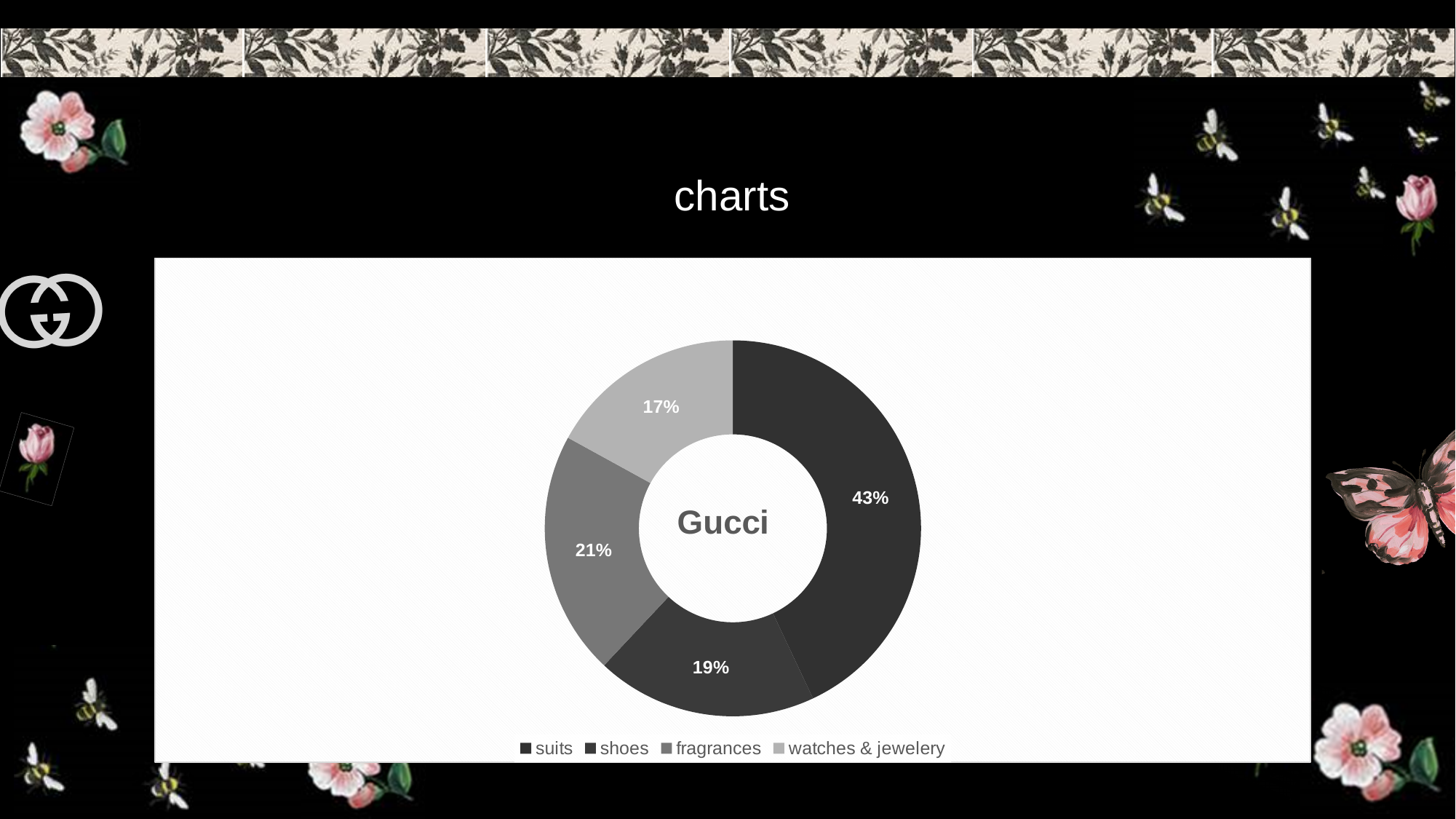

charts

### Chart: Gucci

| Category | Verkoop |
|---|---|
| suits | 0.43 |
| shoes | 0.19 |
| fragrances | 0.21 |
| watches & jewelery | 0.17 |